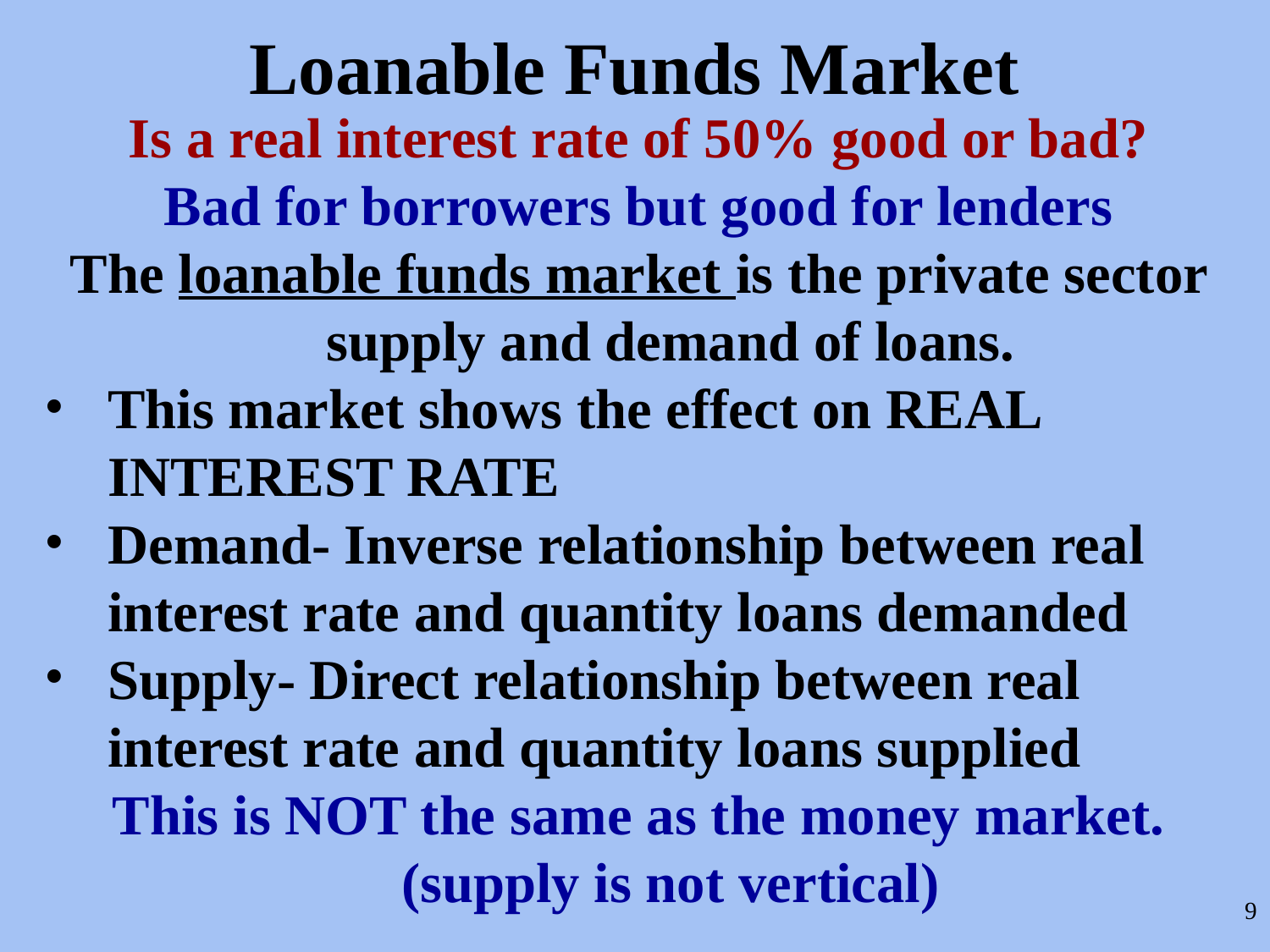

Loanable Funds Market
Is a real interest rate of 50% good or bad?
Bad for borrowers but good for lenders
The loanable funds market is the private sector supply and demand of loans.
This market shows the effect on REAL INTEREST RATE
Demand- Inverse relationship between real interest rate and quantity loans demanded
Supply- Direct relationship between real interest rate and quantity loans supplied
This is NOT the same as the money market. (supply is not vertical)
9